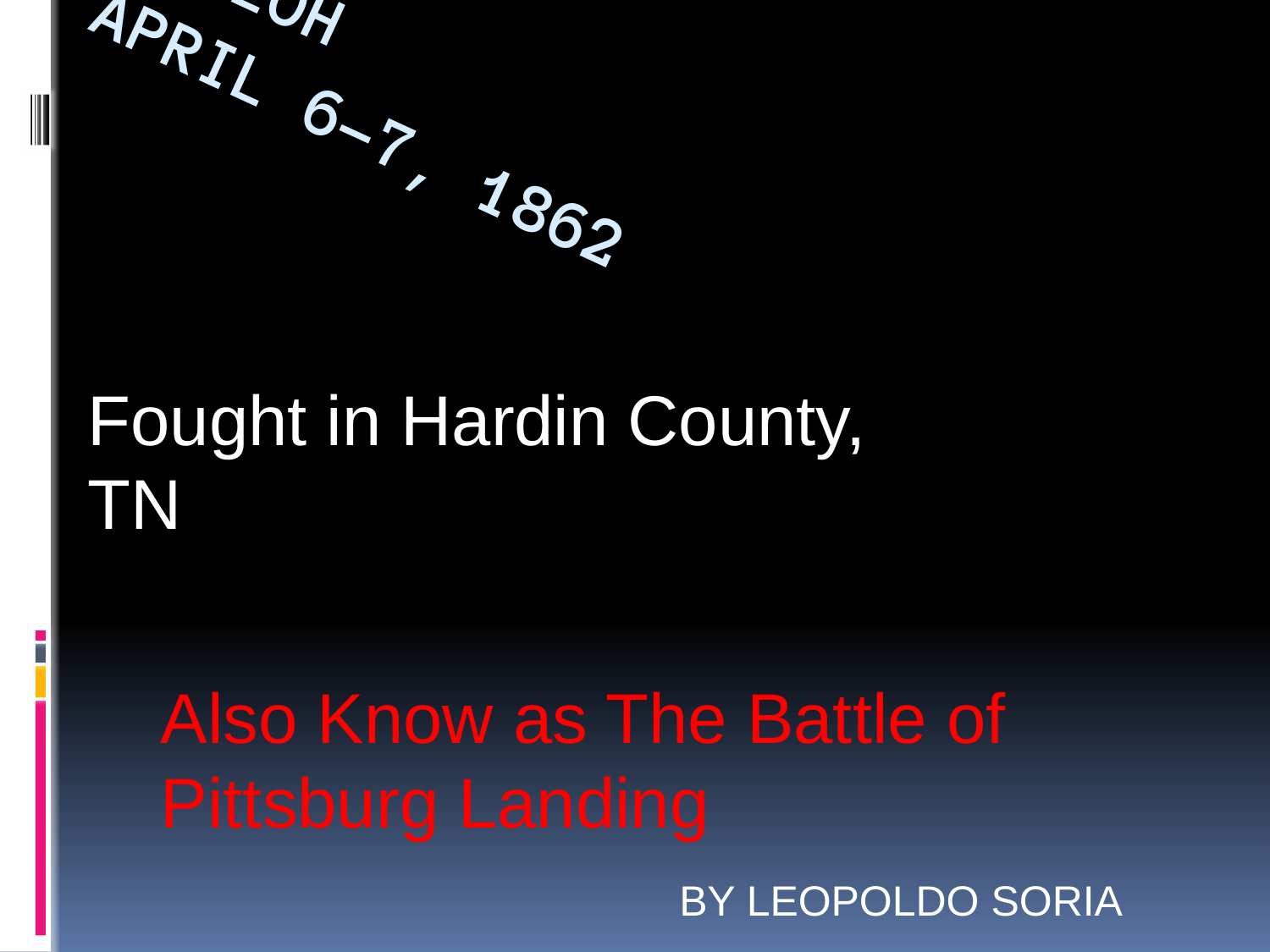

# Shiloh April 6-7, 1862
Fought in Hardin County, TN
Also Know as The Battle of Pittsburg Landing
BY LEOPOLDO SORIA